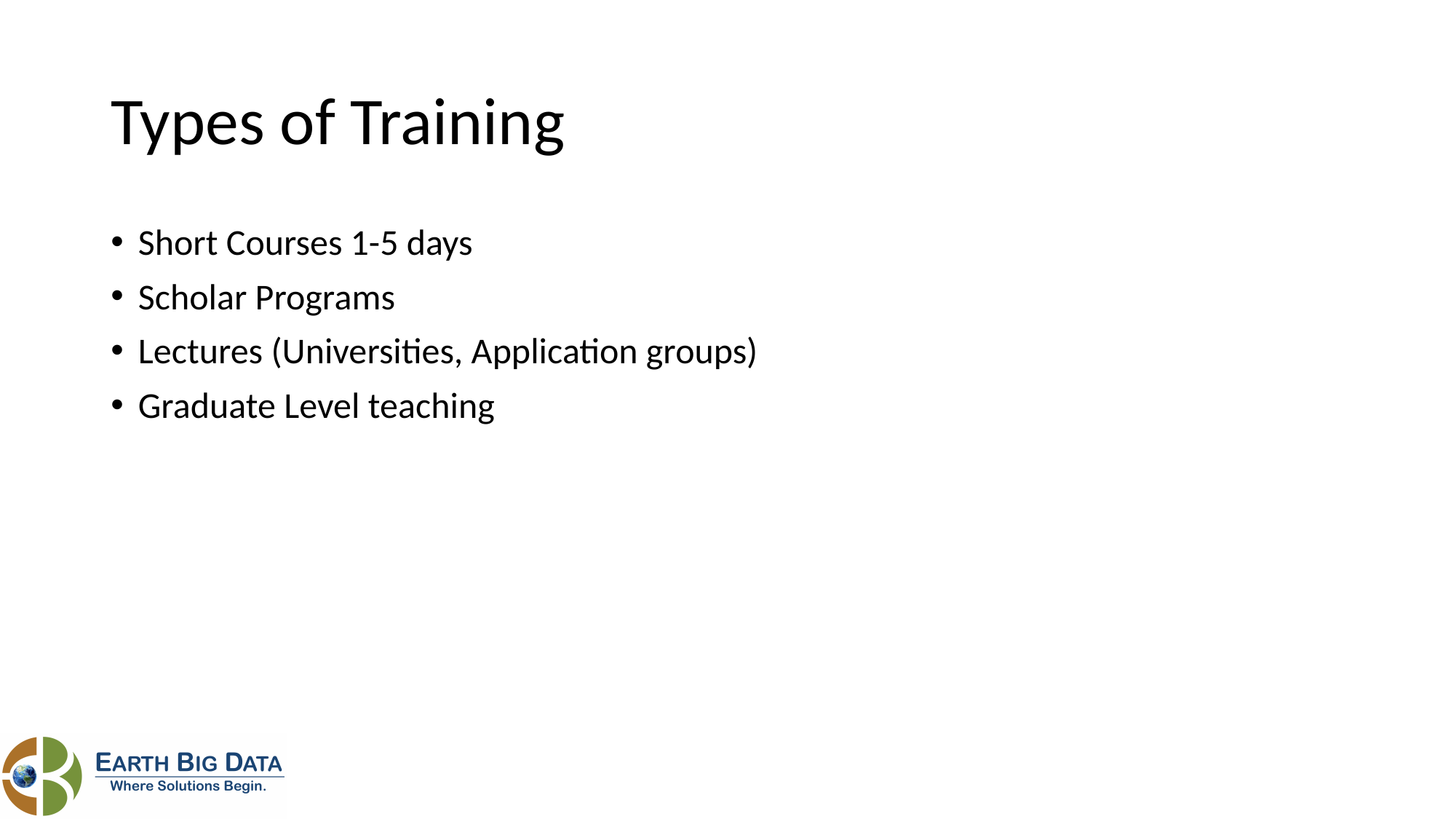

# Types of Training
Short Courses 1-5 days
Scholar Programs
Lectures (Universities, Application groups)
Graduate Level teaching